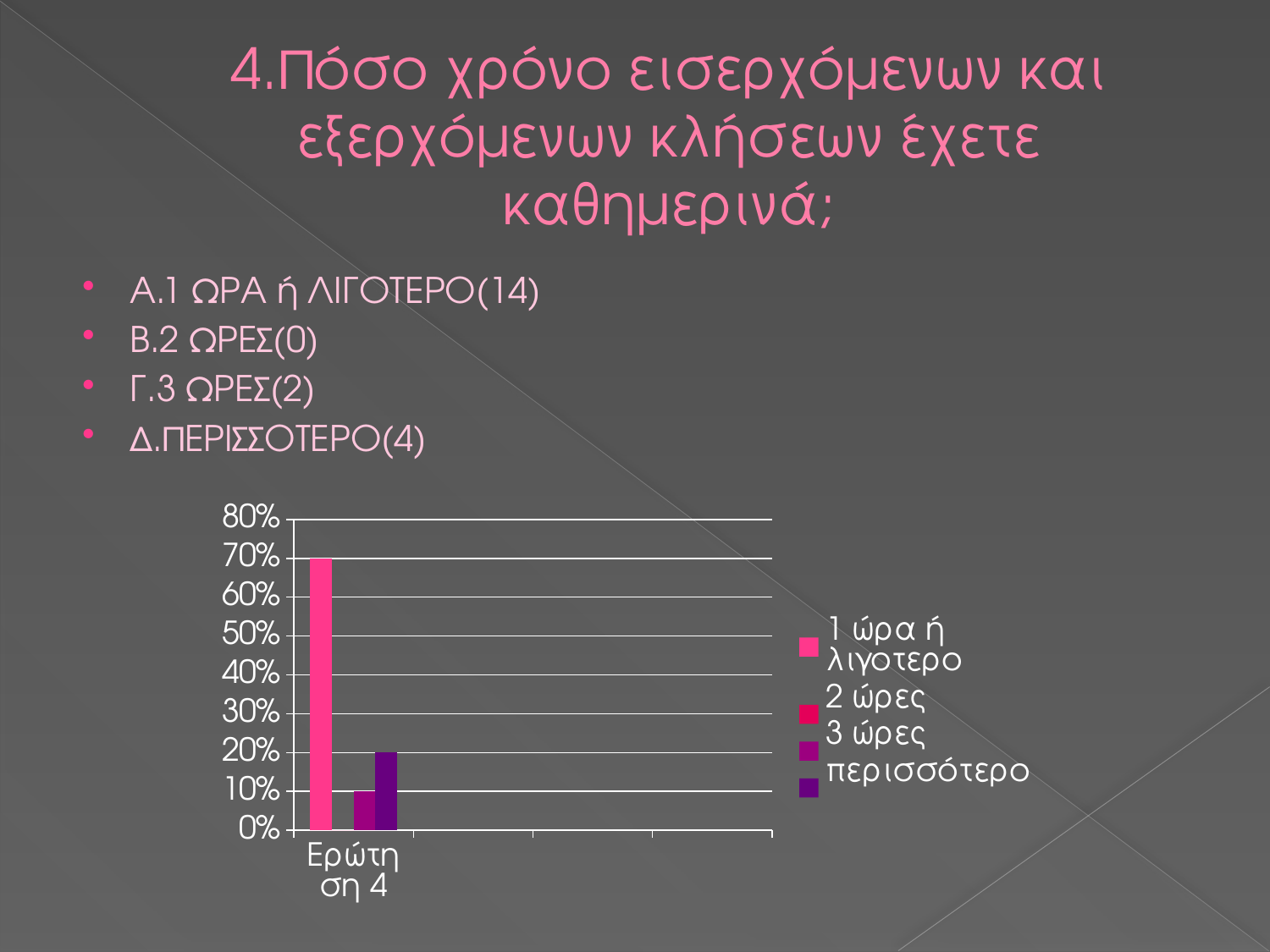

# 4.Πόσο χρόνο εισερχόμενων και εξερχόμενων κλήσεων έχετε καθημερινά;
Α.1 ΩΡΑ ή ΛΙΓΟΤΕΡΟ(14)
Β.2 ΩΡΕΣ(0)
Γ.3 ΩΡΕΣ(2)
Δ.ΠΕΡΙΣΣΟΤΕΡΟ(4)

### Chart

| Category | 1 ώρα ή λιγοτερο | 2 ώρες | 3 ώρες | περισσότερο |
|---|---|---|---|---|
| Ερώτηση 4 | 0.7000000000000002 | 0.0 | 0.1 | 0.2 |